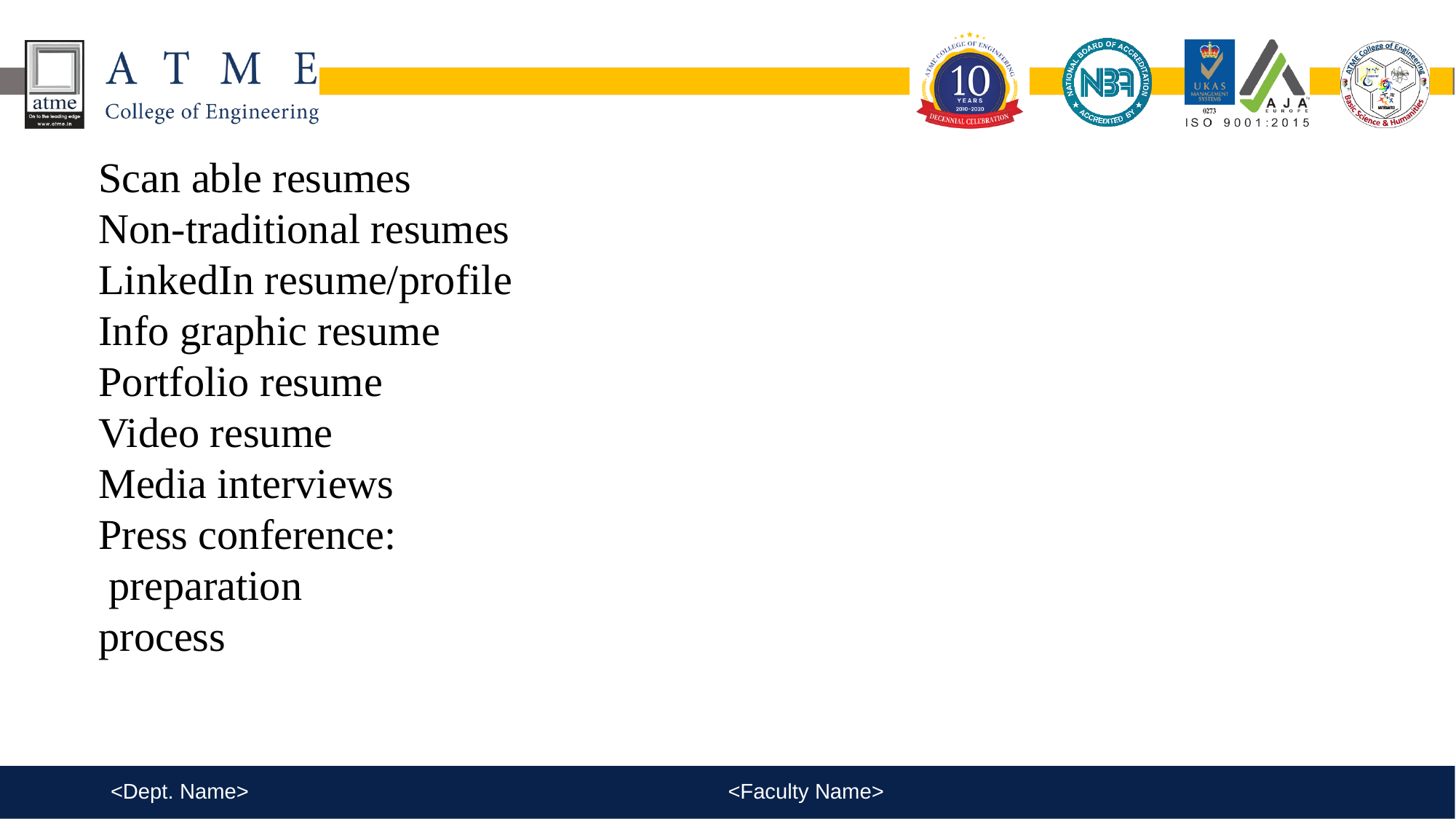

Scan able resumes
Non-traditional resumes
LinkedIn resume/profile
Info graphic resume
Portfolio resume
Video resume
Media interviews
Press conference:
 preparation
process